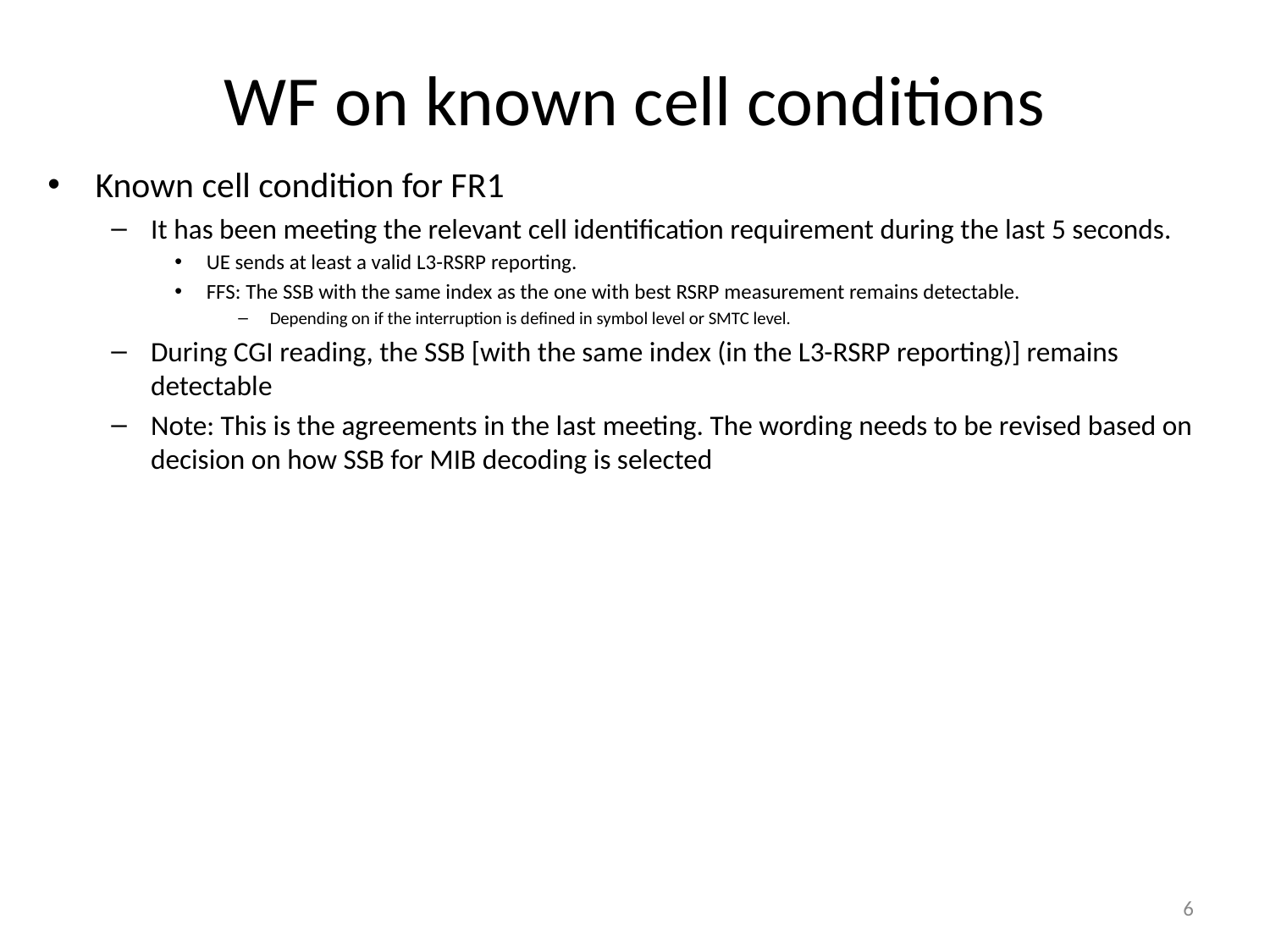

# WF on known cell conditions
Known cell condition for FR1
It has been meeting the relevant cell identification requirement during the last 5 seconds.
UE sends at least a valid L3-RSRP reporting.
FFS: The SSB with the same index as the one with best RSRP measurement remains detectable.
Depending on if the interruption is defined in symbol level or SMTC level.
During CGI reading, the SSB [with the same index (in the L3-RSRP reporting)] remains detectable
Note: This is the agreements in the last meeting. The wording needs to be revised based on decision on how SSB for MIB decoding is selected

6